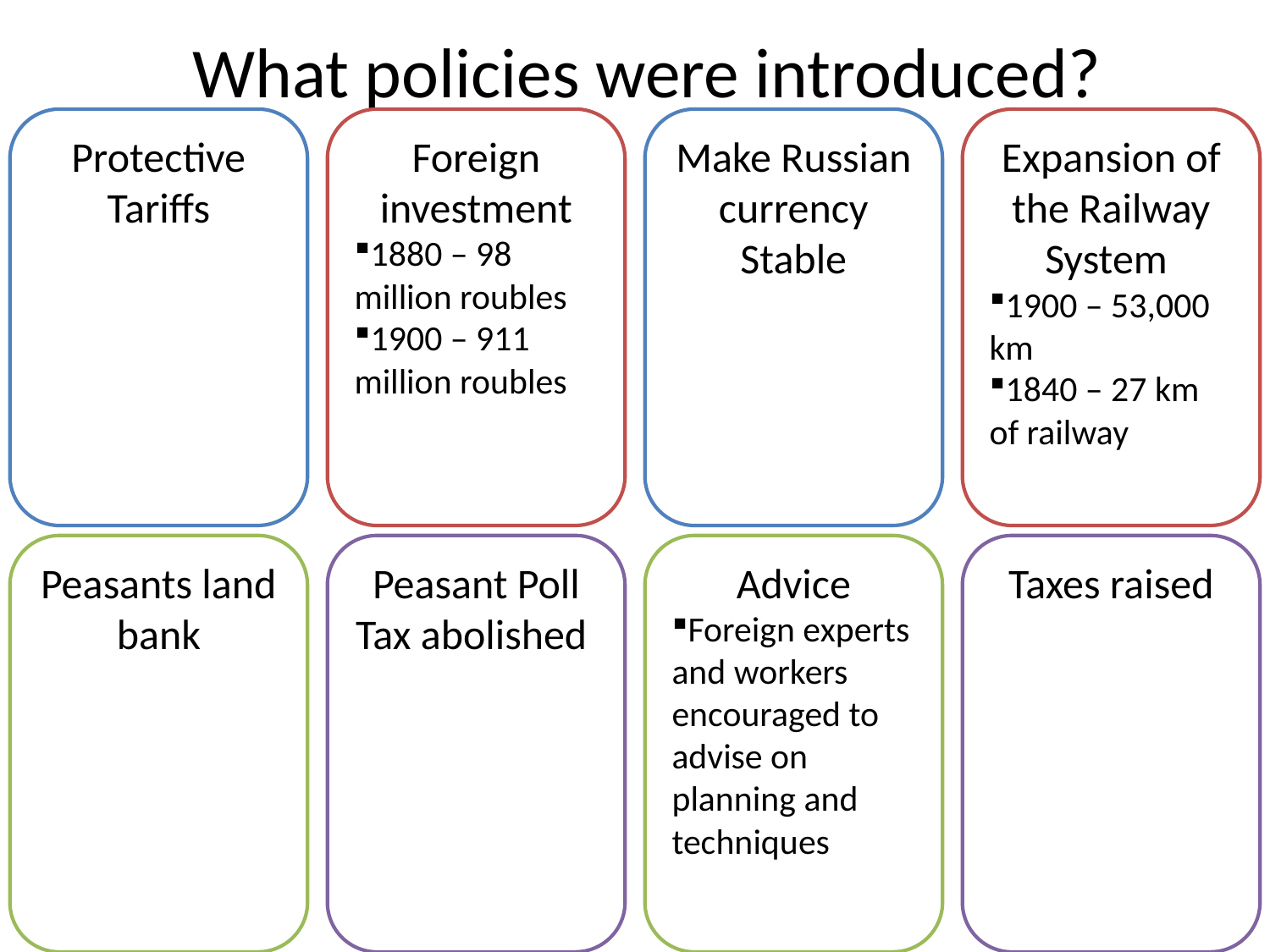

# What policies were introduced?
Protective Tariffs

Foreign investment
1880 – 98 million roubles
1900 – 911 million roubles
Make Russian currency Stable

Expansion of the Railway System
1900 – 53,000 km
1840 – 27 km of railway
Peasants land bank

Peasant Poll Tax abolished

Advice
Foreign experts and workers encouraged to advise on planning and techniques
Taxes raised